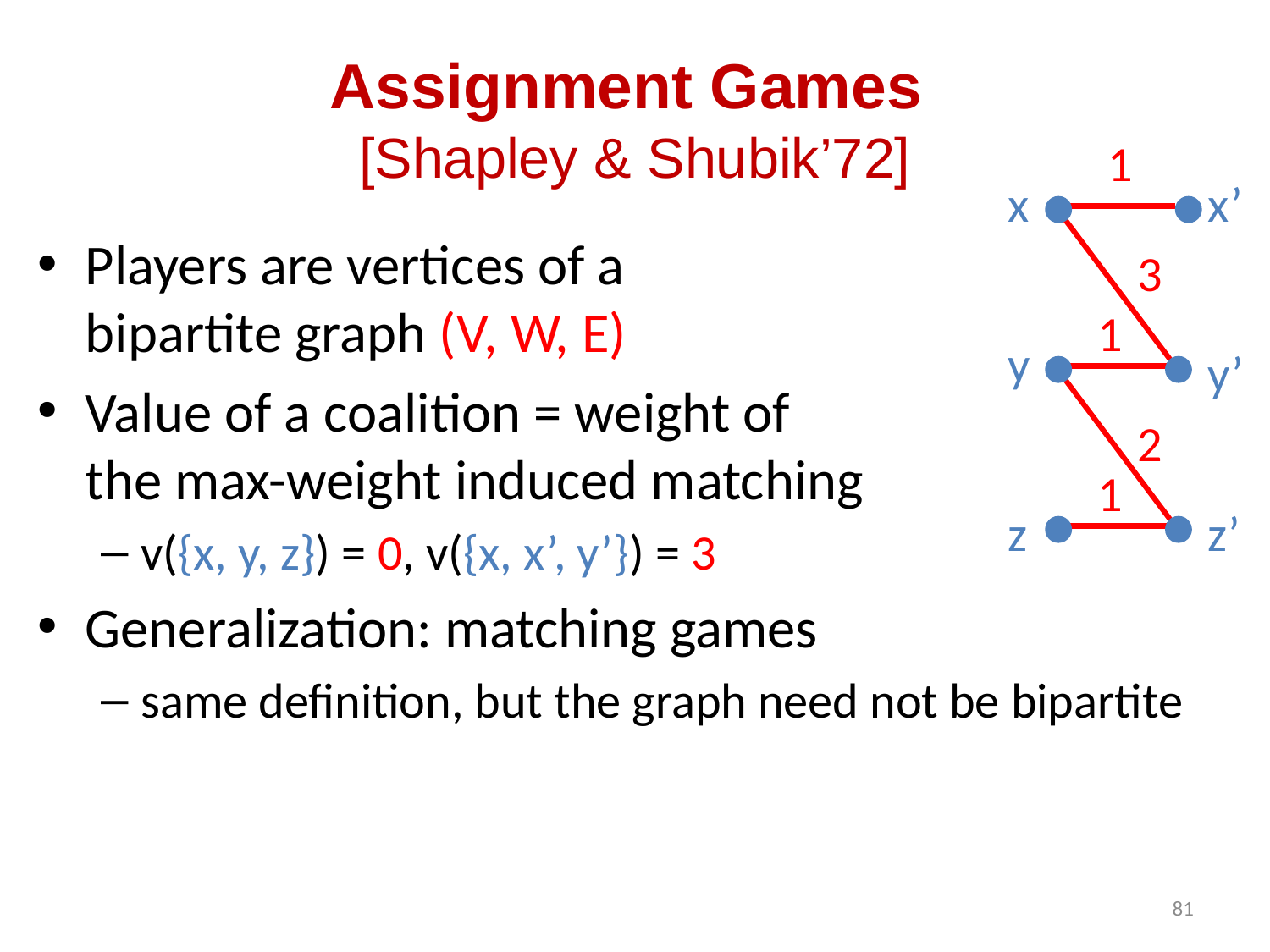

# Assignment Games [Shapley & Shubik’72]
1
x
x’

Players are vertices of a
bipartite graph (V, W, E)
Value of a coalition = weight of
the max-weight induced matching
v({x, y, z}) = 0, v({x, x’, y’}) = 3
Generalization: matching games
same definition, but the graph need not be bipartite
3
1
y
y’

2
1
z
z’

81